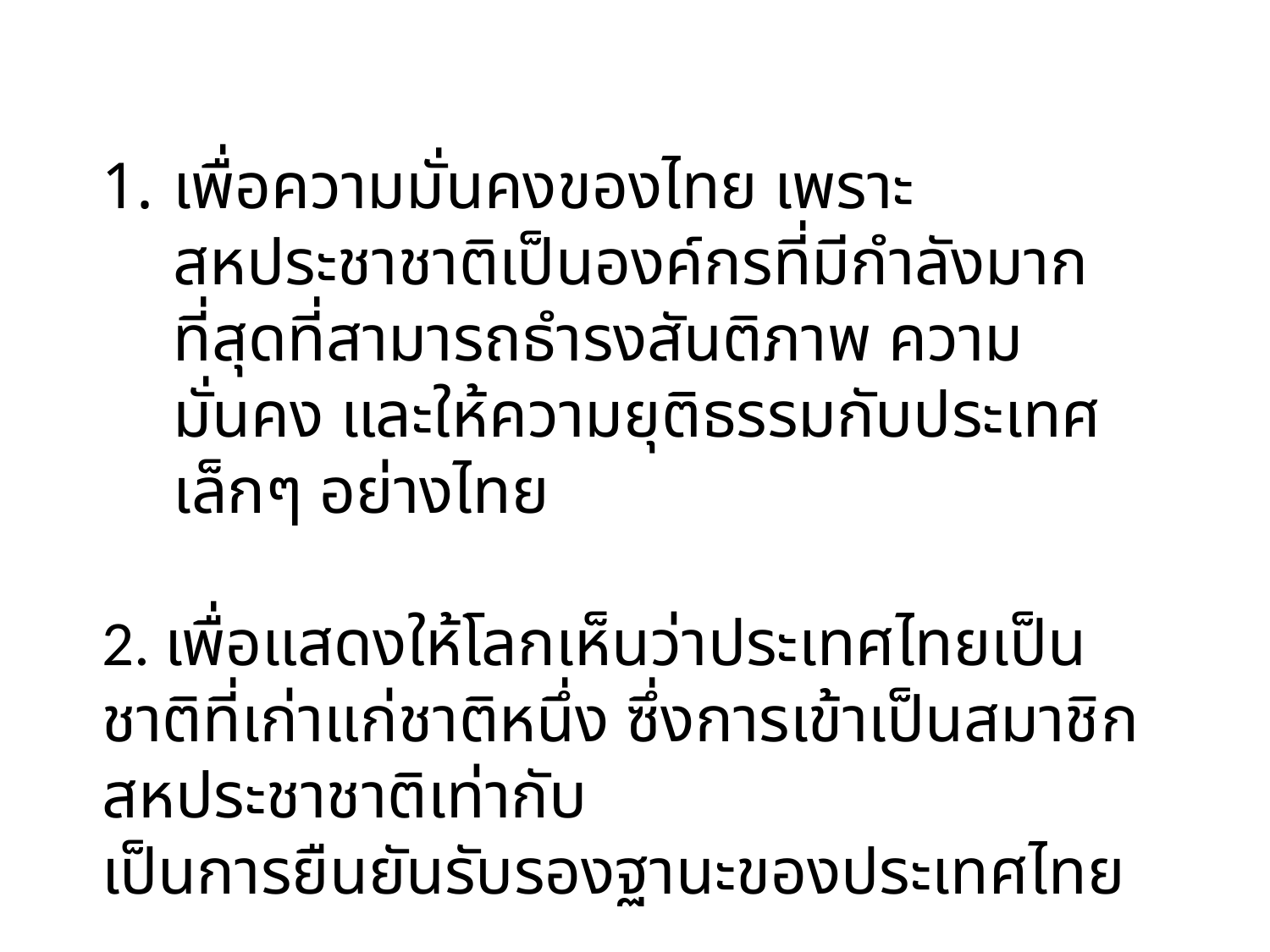

เพื่อความมั่นคงของไทย เพราะสหประชาชาติเป็นองค์กรที่มีกำลังมากที่สุดที่สามารถธำรงสันติภาพ ความมั่นคง และให้ความยุติธรรมกับประเทศเล็กๆ อย่างไทย

2. เพื่อแสดงให้โลกเห็นว่าประเทศไทยเป็นชาติที่เก่าแก่ชาติหนึ่ง ซึ่งการเข้าเป็นสมาชิกสหประชาชาติเท่ากับ
เป็นการยืนยันรับรองฐานะของประเทศไทย